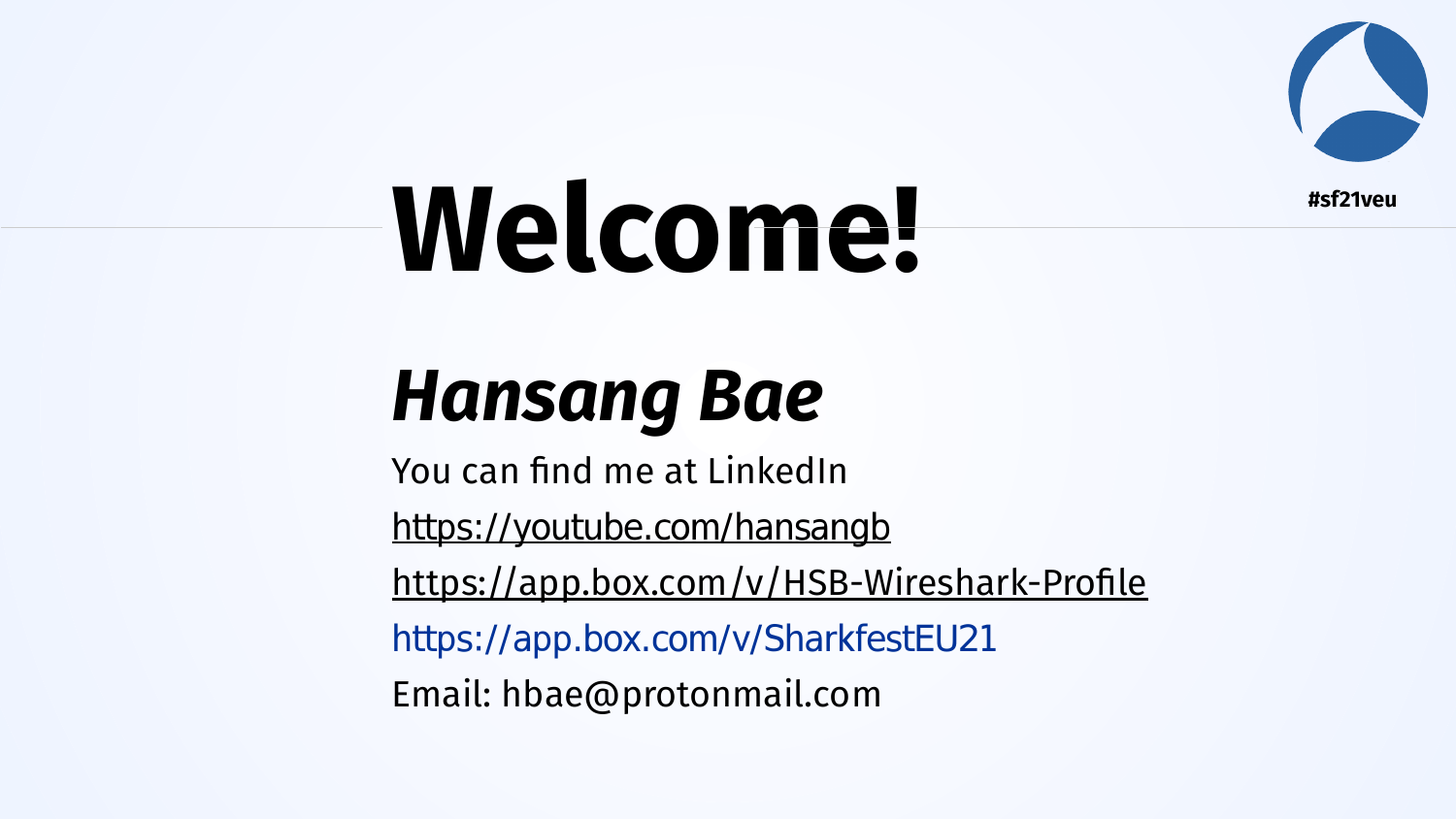

Welcome!
Hansang Bae
You can find me at LinkedIn
https://youtube.com/hansangb
https://app.box.com/v/HSB-Wireshark-Profile
https://app.box.com/v/SharkfestEU21
Email: hbae@protonmail.com